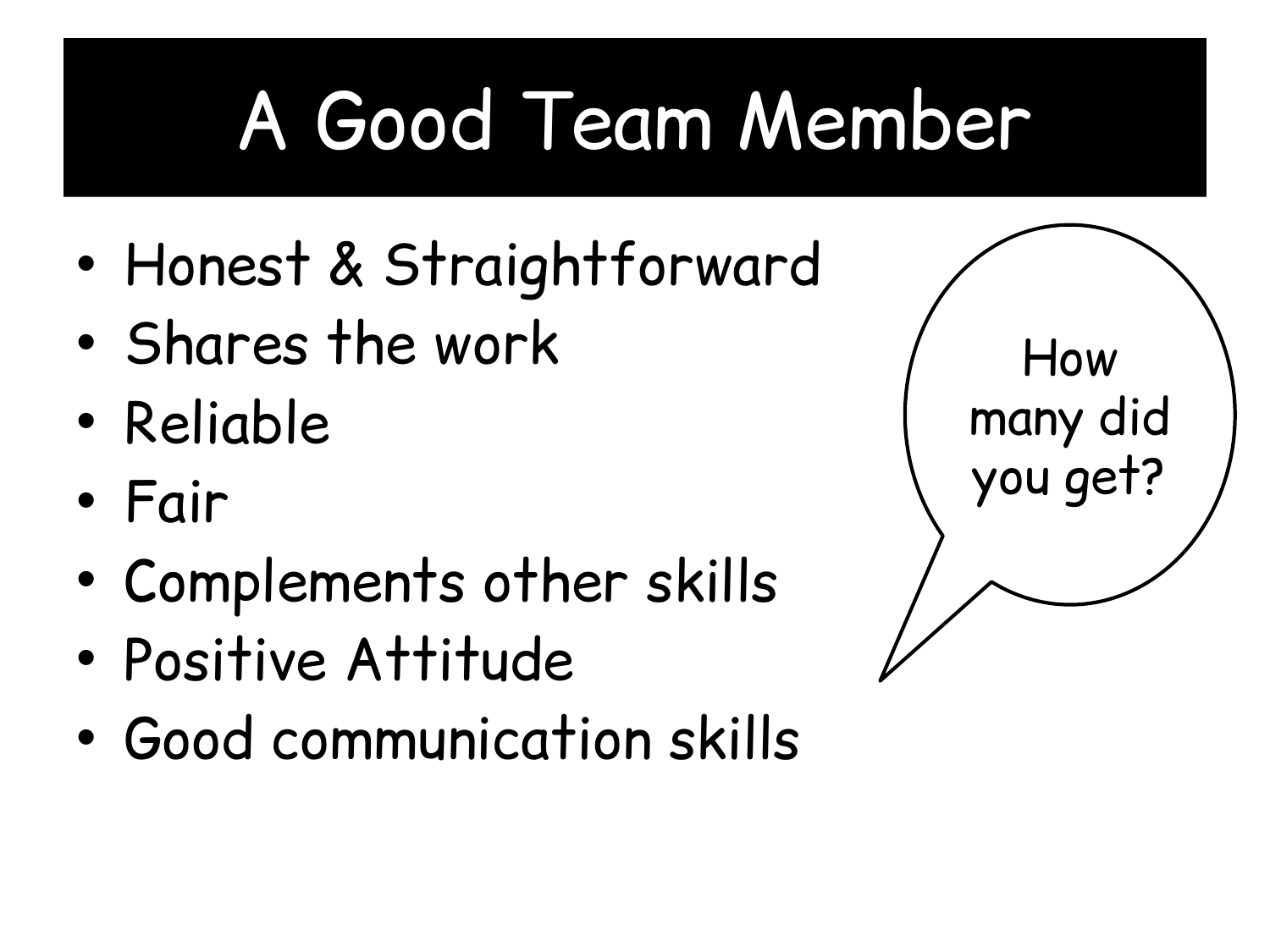

# A Good Team Member
Honest & Straightforward
Shares the work
Reliable
Fair
Complements other skills
Positive Attitude
Good communication skills
How many did you get?